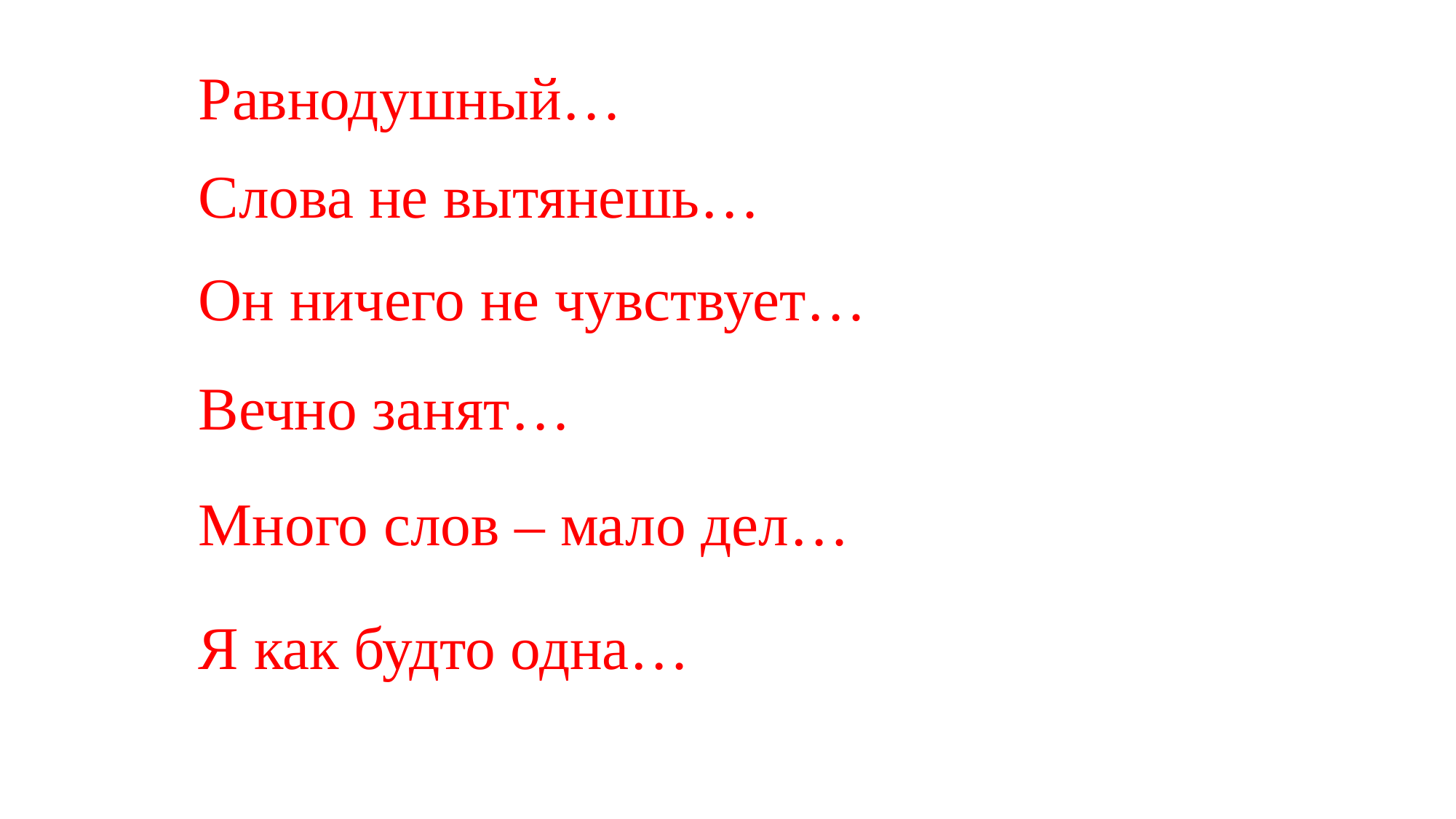

Равнодушный…

Слова не вытянешь…

Он ничего не чувствует…

Вечно занят…

Много слов – мало дел…

Я как будто одна…